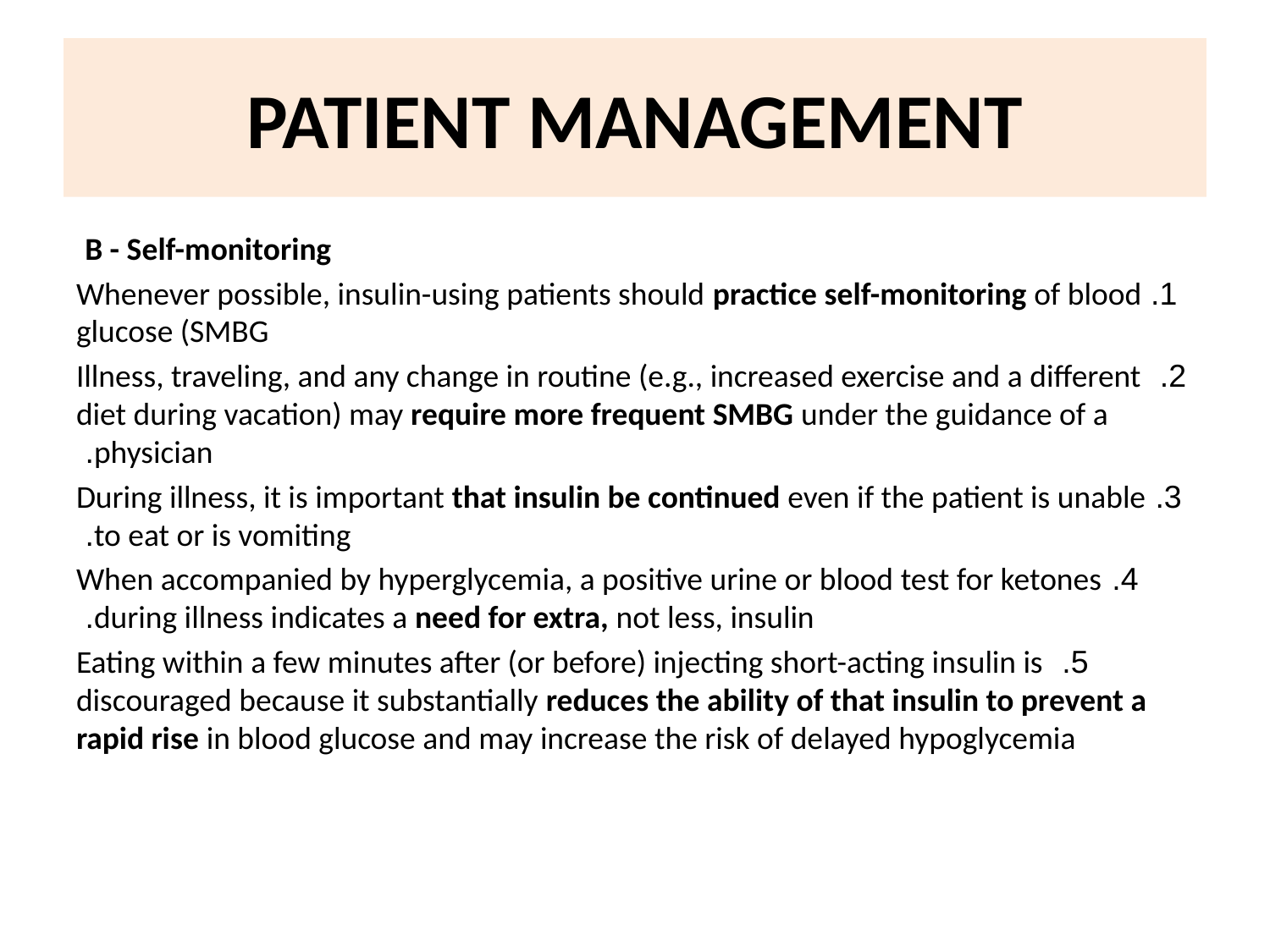

# PATIENT MANAGEMENT
B - Self-monitoring
1. Whenever possible, insulin-using patients should practice self-monitoring of blood glucose (SMBG
2.  Illness, traveling, and any change in routine (e.g., increased exercise and a different diet during vacation) may require more frequent SMBG under the guidance of a physician.
3. During illness, it is important that insulin be continued even if the patient is unable to eat or is vomiting.
4. When accompanied by hyperglycemia, a positive urine or blood test for ketones during illness indicates a need for extra, not less, insulin.
5.  Eating within a few minutes after (or before) injecting short-acting insulin is discouraged because it substantially reduces the ability of that insulin to prevent a rapid rise in blood glucose and may increase the risk of delayed hypoglycemia